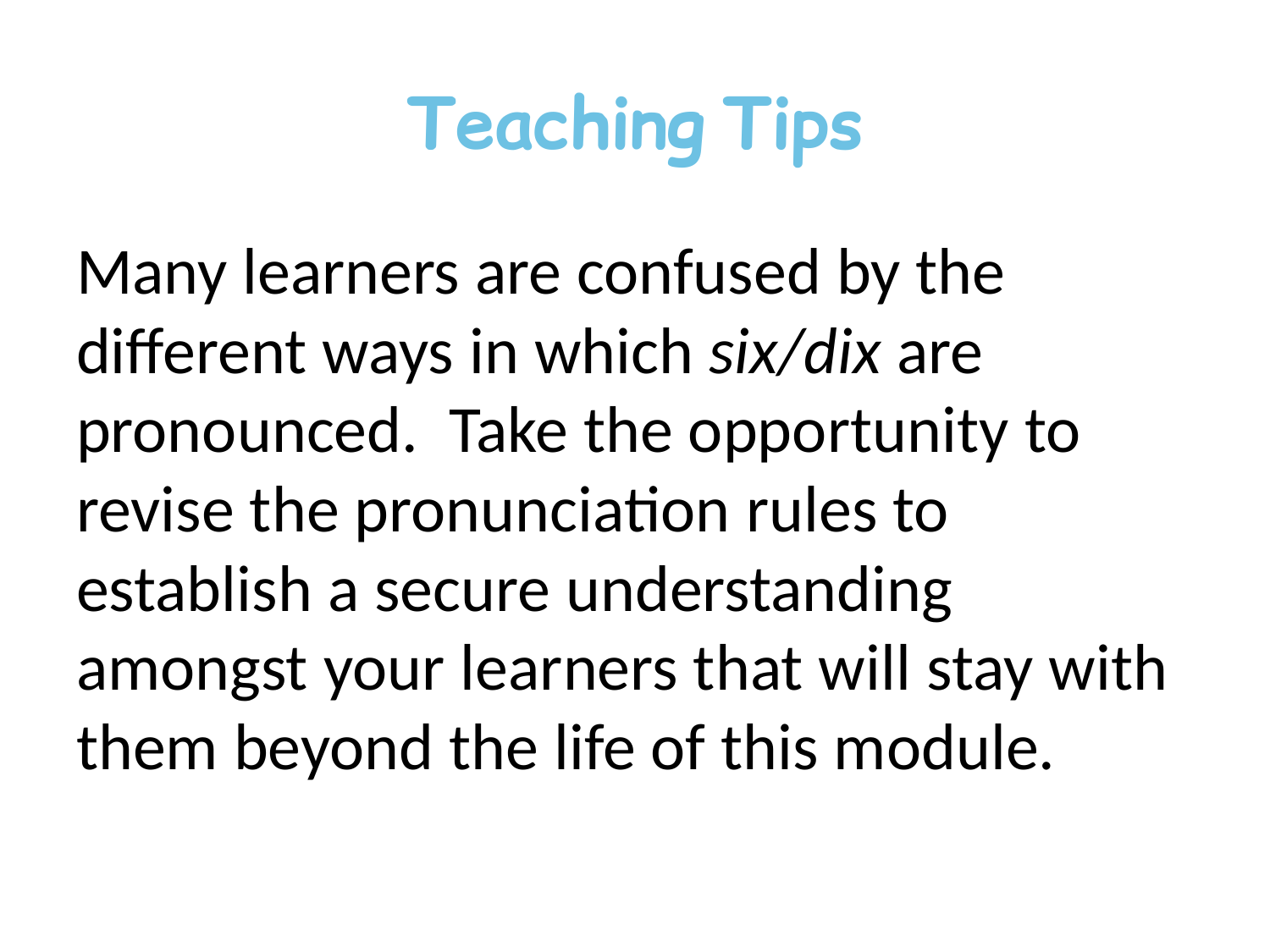

# Teaching Tips
Many learners are confused by the different ways in which six/dix are pronounced.  Take the opportunity to revise the pronunciation rules to establish a secure understanding amongst your learners that will stay with them beyond the life of this module.